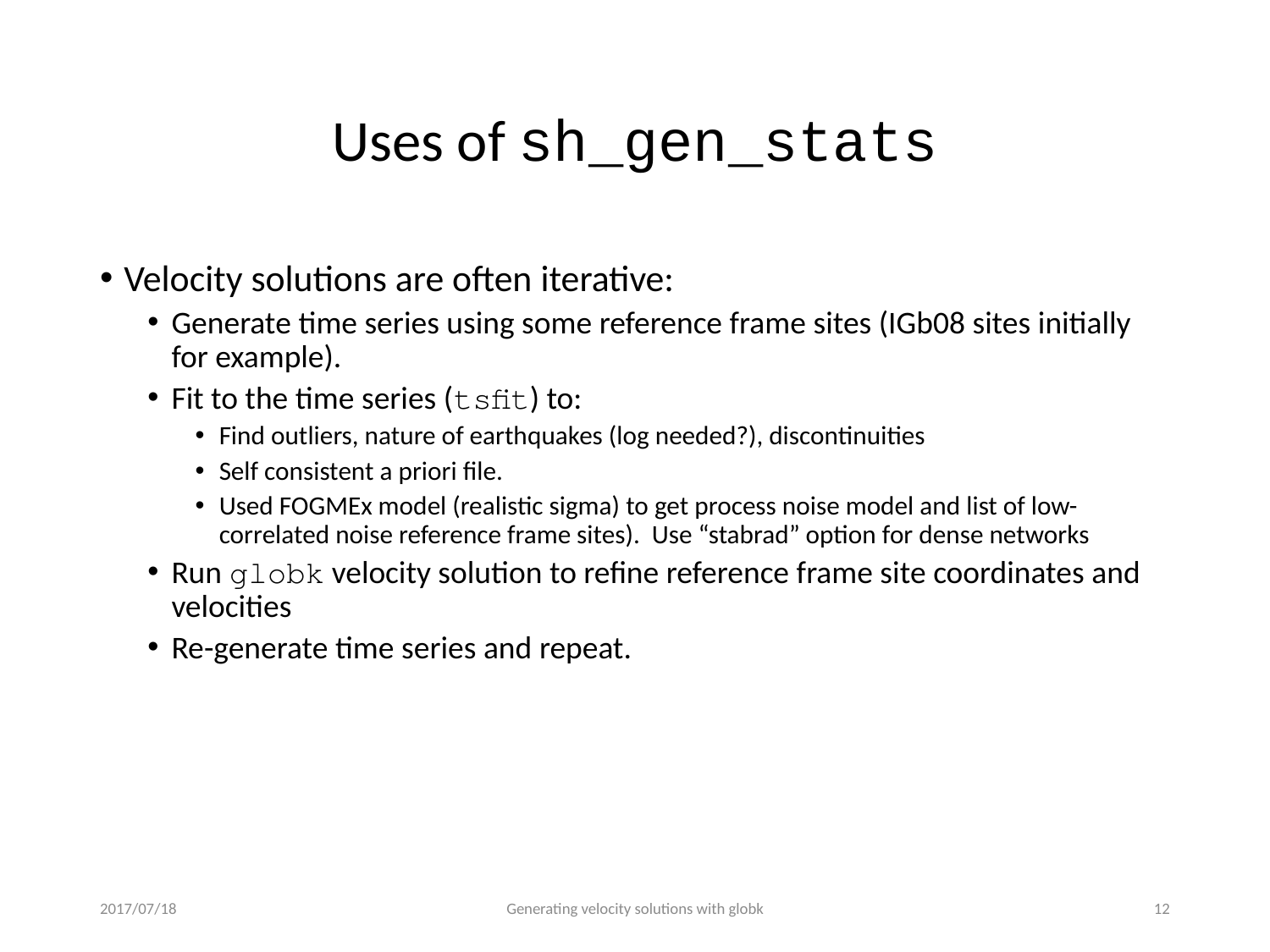

# Uses of sh_gen_stats
Velocity solutions are often iterative:
Generate time series using some reference frame sites (IGb08 sites initially for example).
Fit to the time series (tsfit) to:
Find outliers, nature of earthquakes (log needed?), discontinuities
Self consistent a priori file.
Used FOGMEx model (realistic sigma) to get process noise model and list of low-correlated noise reference frame sites).  Use “stabrad” option for dense networks
Run globk velocity solution to refine reference frame site coordinates and velocities
Re-generate time series and repeat.
2017/07/18
Generating velocity solutions with globk
12